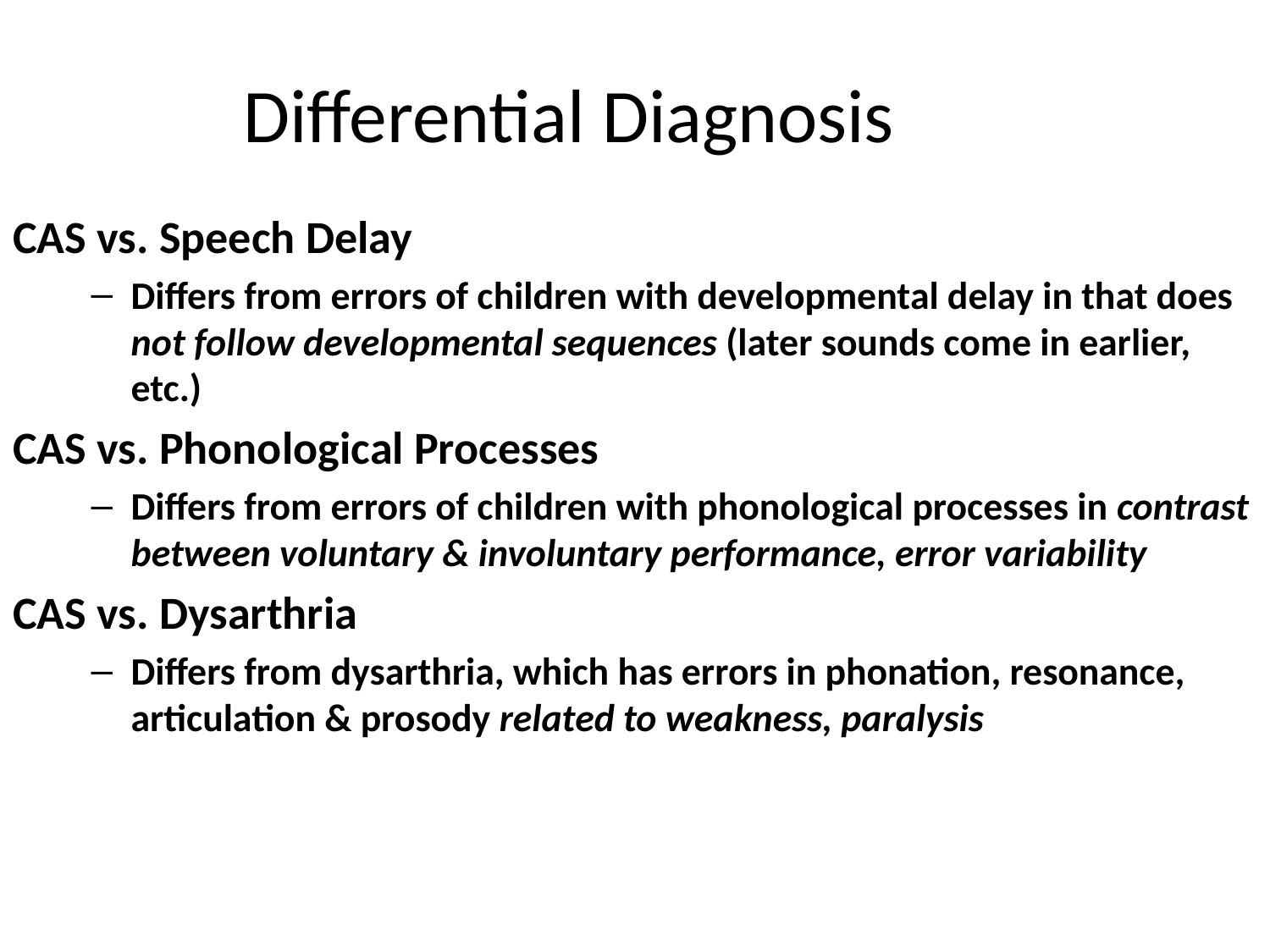

# Differential Diagnosis
CAS vs. Speech Delay
Differs from errors of children with developmental delay in that does not follow developmental sequences (later sounds come in earlier, etc.)
CAS vs. Phonological Processes
Differs from errors of children with phonological processes in contrast between voluntary & involuntary performance, error variability
CAS vs. Dysarthria
Differs from dysarthria, which has errors in phonation, resonance, articulation & prosody related to weakness, paralysis